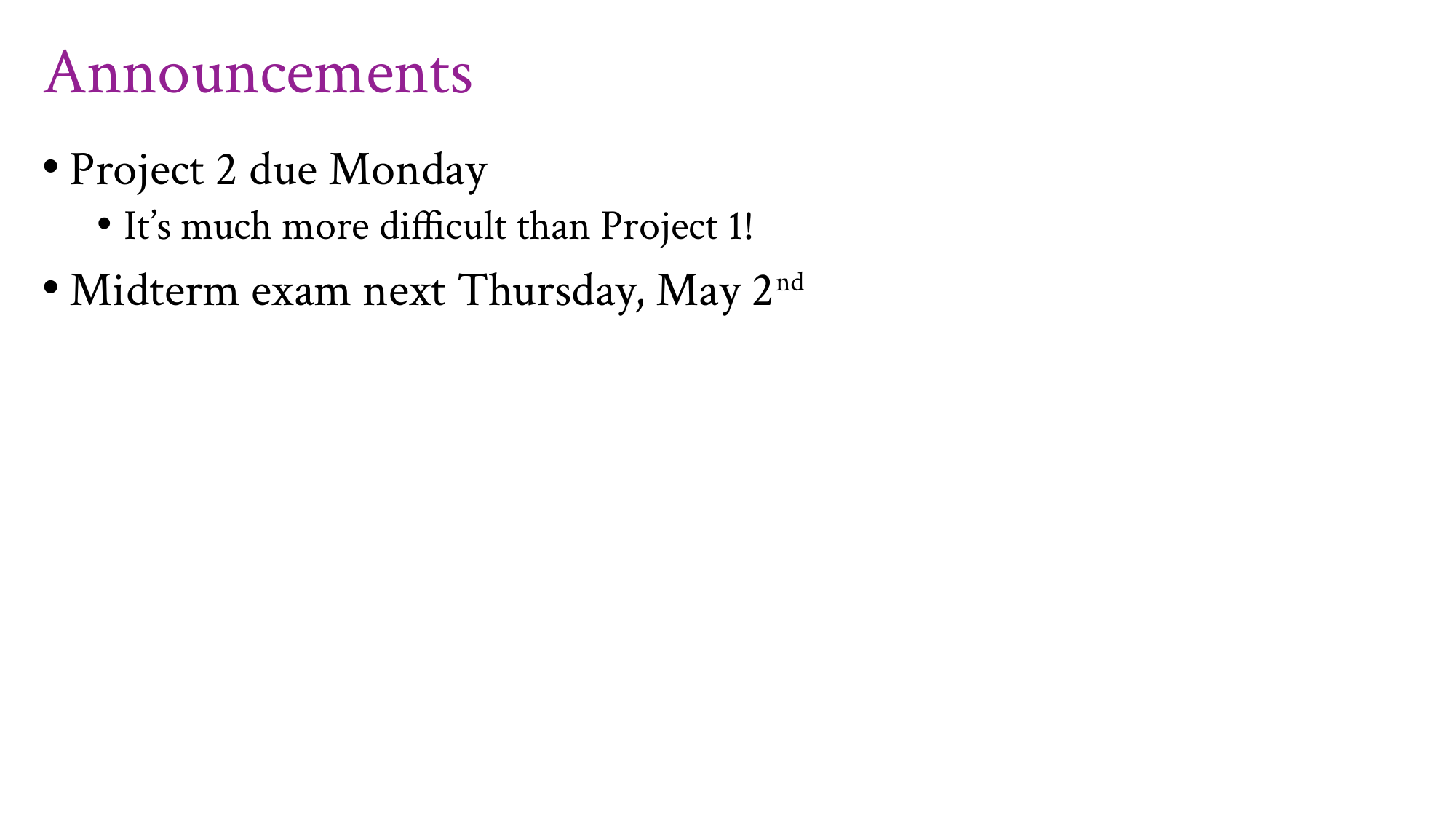

# Announcements
Project 2 due Monday
It’s much more difficult than Project 1!
Midterm exam next Thursday, May 2nd